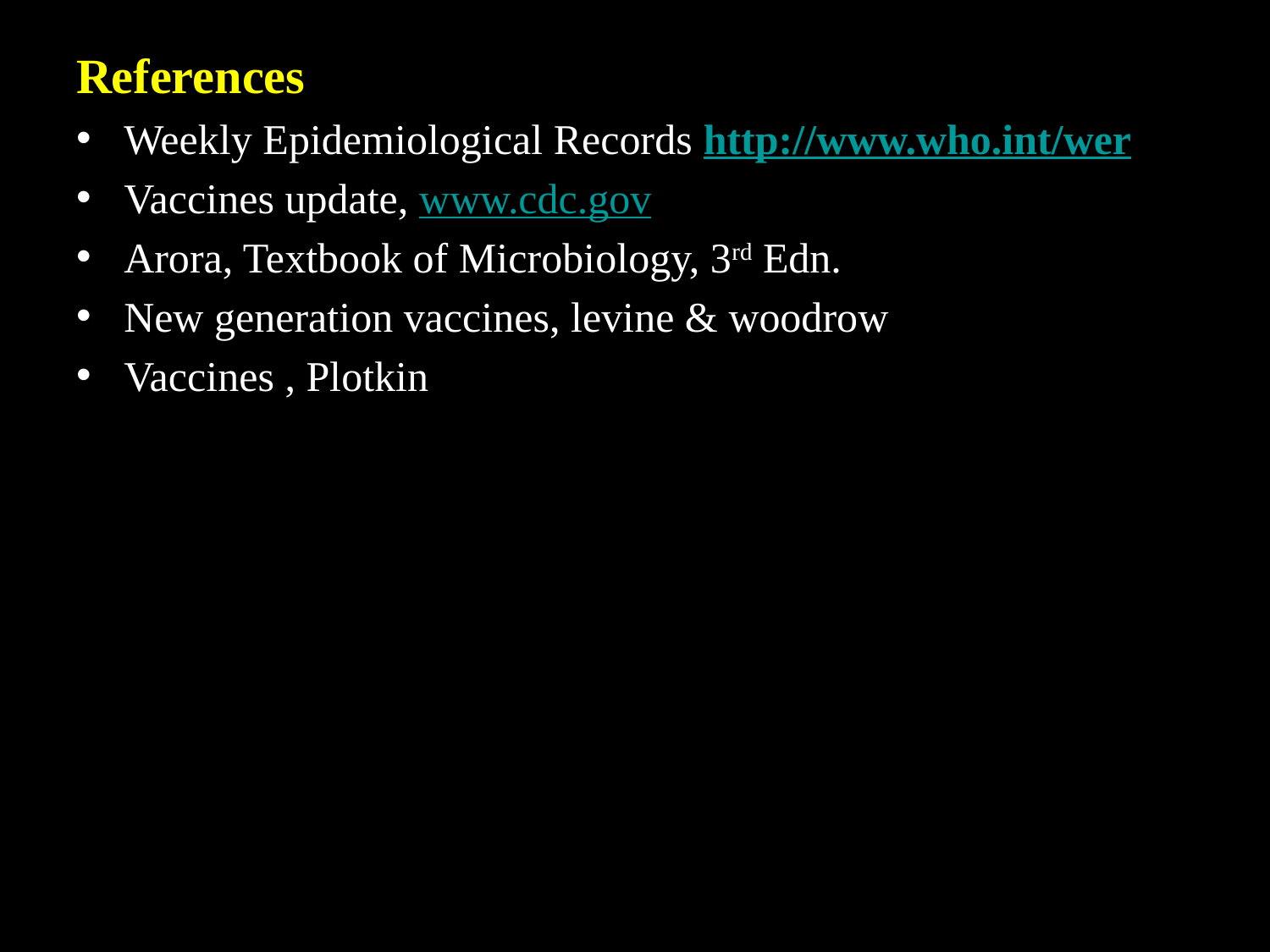

# References
Weekly Epidemiological Records http://www.who.int/wer
Vaccines update, www.cdc.gov
Arora, Textbook of Microbiology, 3rd Edn.
New generation vaccines, levine & woodrow
Vaccines , Plotkin